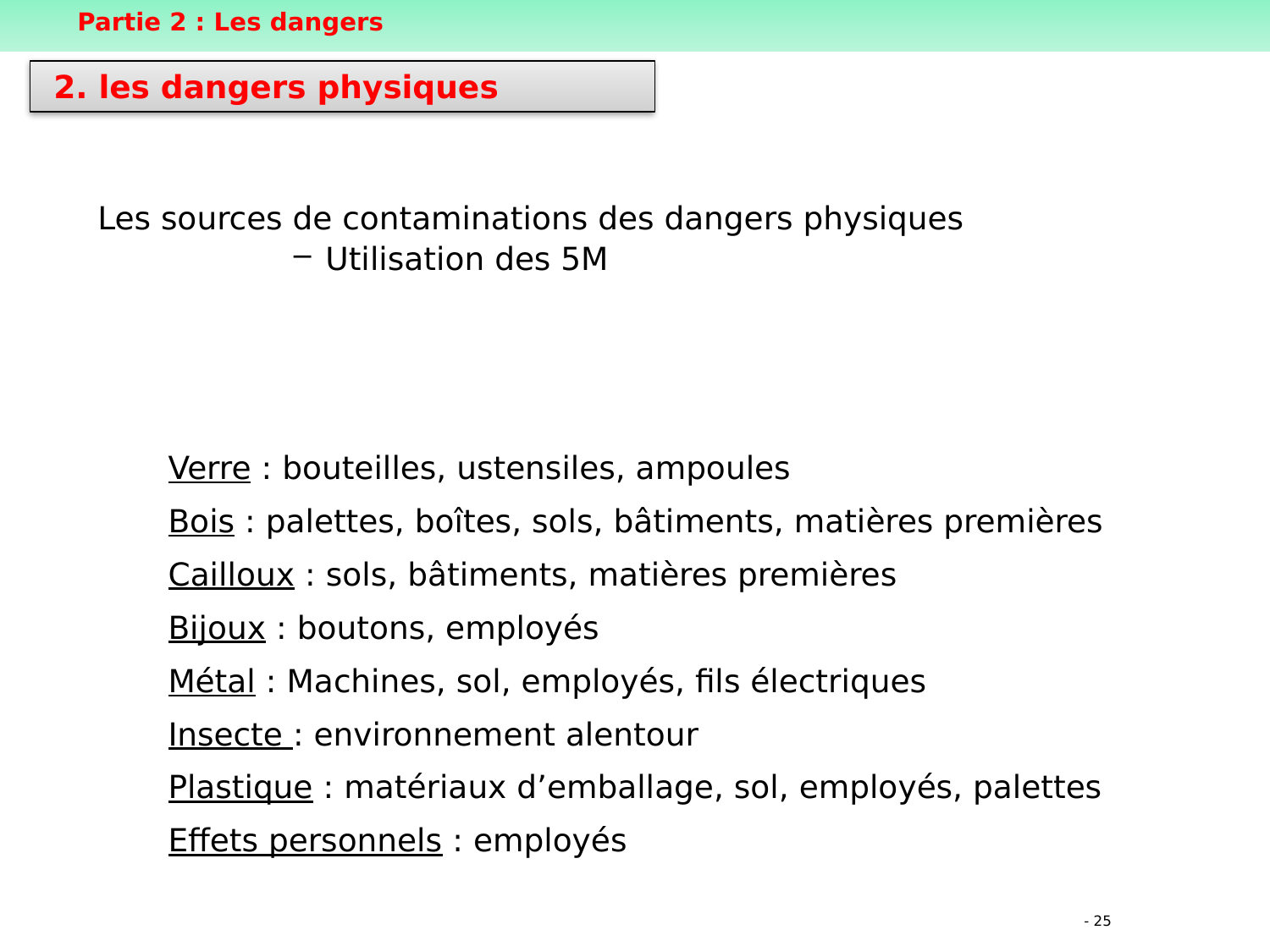

Partie 2 : Les dangers
 2. les dangers physiques
Les sources de contaminations des dangers physiques
Utilisation des 5M

Verre : bouteilles, ustensiles, ampoules
Bois : palettes, boîtes, sols, bâtiments, matières premières
Cailloux : sols, bâtiments, matières premières
Bijoux : boutons, employés
Métal : Machines, sol, employés, fils électriques
Insecte : environnement alentour
Plastique : matériaux d’emballage, sol, employés, palettes
Effets personnels : employés